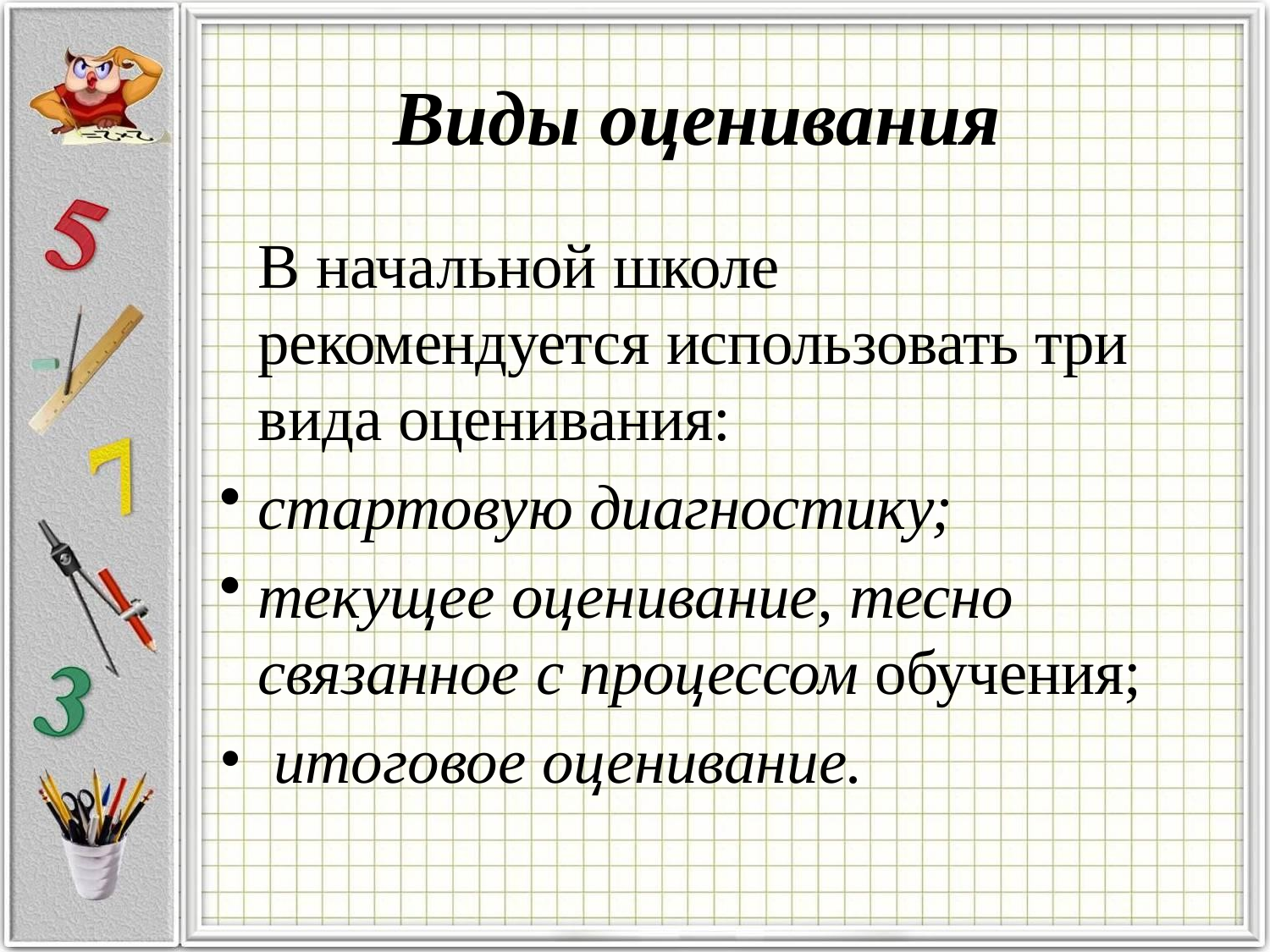

# Виды оценивания
В начальной школе рекомендуется использовать три вида оценивания:
стартовую диагностику;
текущее оценивание, тесно связанное с процессом обучения;
итоговое оценивание.